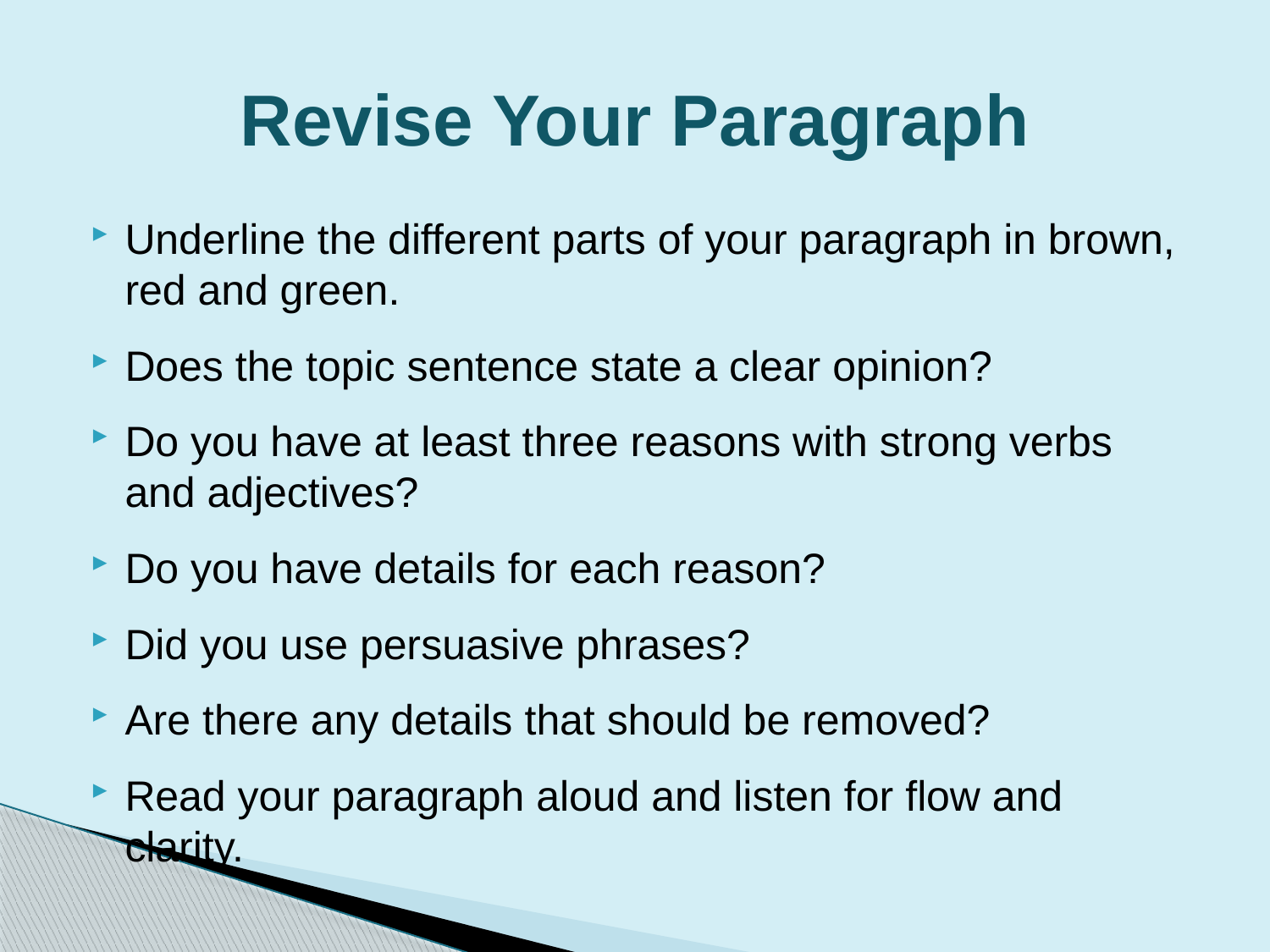

# Revise Your Paragraph
Underline the different parts of your paragraph in brown, red and green.
Does the topic sentence state a clear opinion?
Do you have at least three reasons with strong verbs and adjectives?
Do you have details for each reason?
Did you use persuasive phrases?
Are there any details that should be removed?
Read your paragraph aloud and listen for flow and clarity.